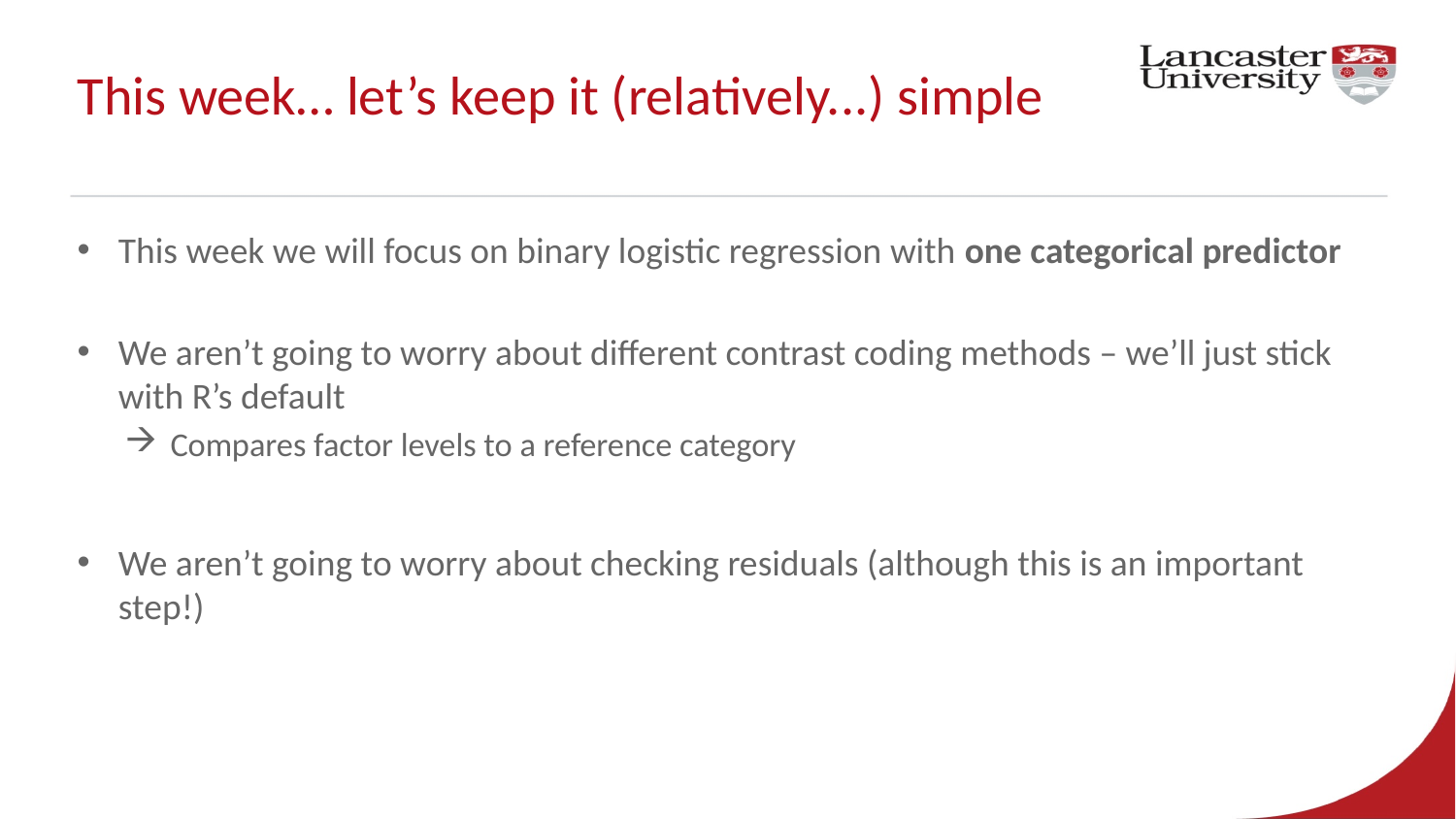

# This week… let’s keep it (relatively...) simple
This week we will focus on binary logistic regression with one categorical predictor

We aren’t going to worry about different contrast coding methods – we’ll just stick with R’s default
Compares factor levels to a reference category

We aren’t going to worry about checking residuals (although this is an important step!)